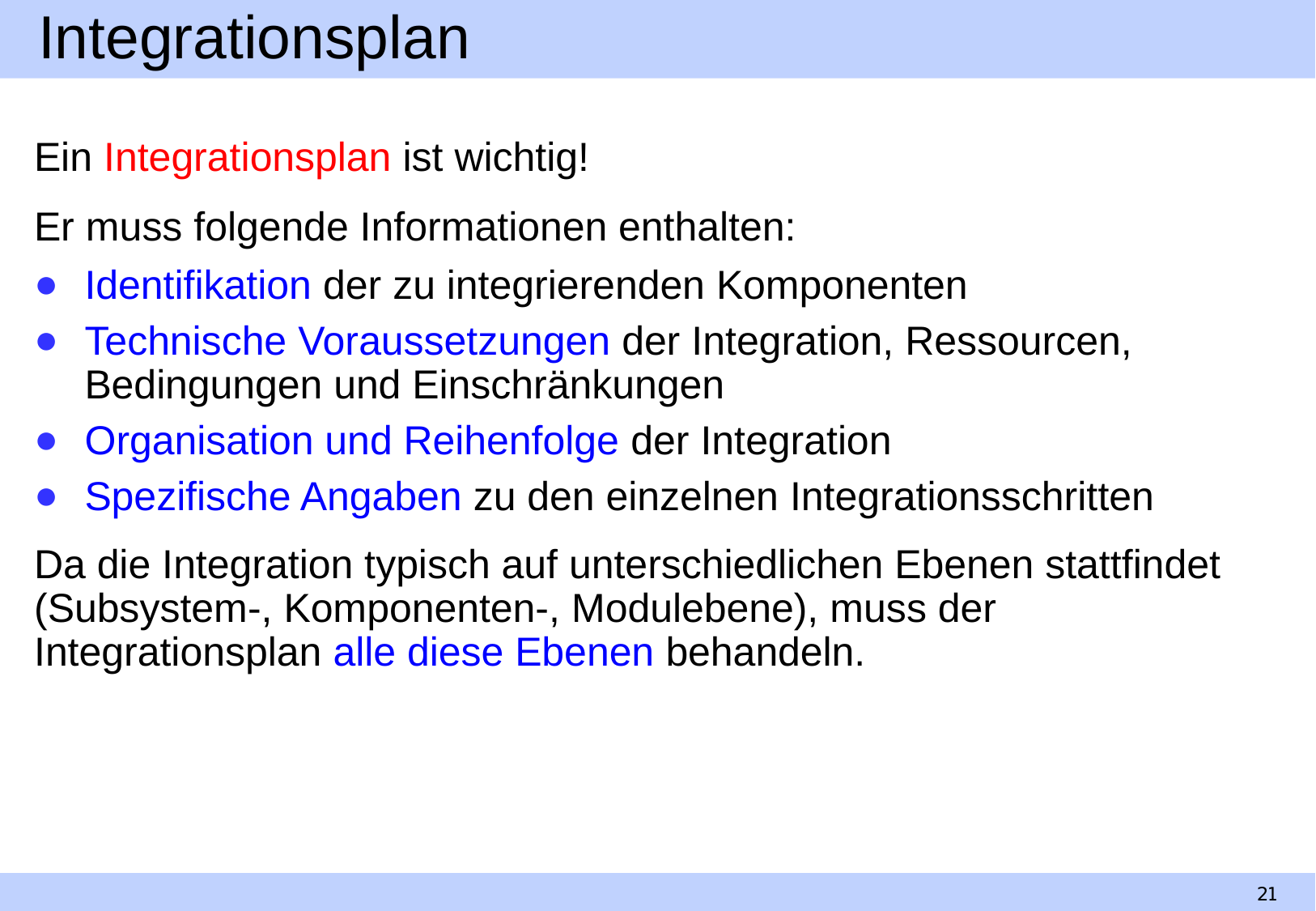

# Integrationsplan
Ein Integrationsplan ist wichtig!
Er muss folgende Informationen enthalten:
Identifikation der zu integrierenden Komponenten
Technische Voraussetzungen der Integration, Ressourcen, Bedingungen und Einschränkungen
Organisation und Reihenfolge der Integration
Spezifische Angaben zu den einzelnen Integrationsschritten
Da die Integration typisch auf unterschiedlichen Ebenen stattfindet (Subsystem-, Komponenten-, Modulebene), muss der Integrationsplan alle diese Ebenen behandeln.

21